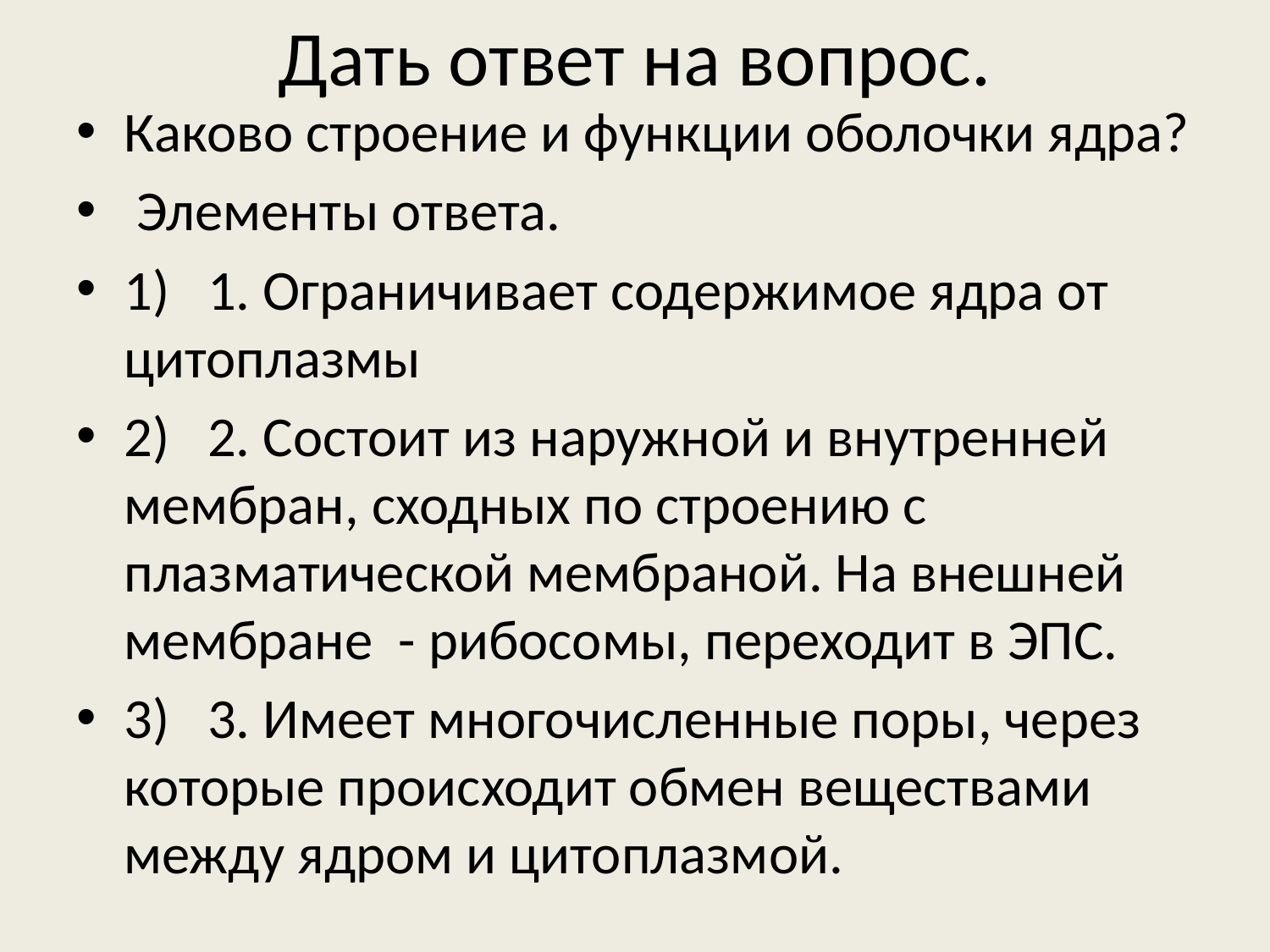

# Дать ответ на вопрос.
Каково строение и функции оболочки ядра?
 Элементы ответа.
1)   1. Ограничивает содержимое ядра от цитоплазмы
2)   2. Состоит из наружной и внутренней мембран, сходных по строению с плазматической мембраной. На внешней мембране  - рибосомы, переходит в ЭПС.
3)   3. Имеет многочисленные поры, через которые происходит обмен веществами между ядром и цитоплазмой.